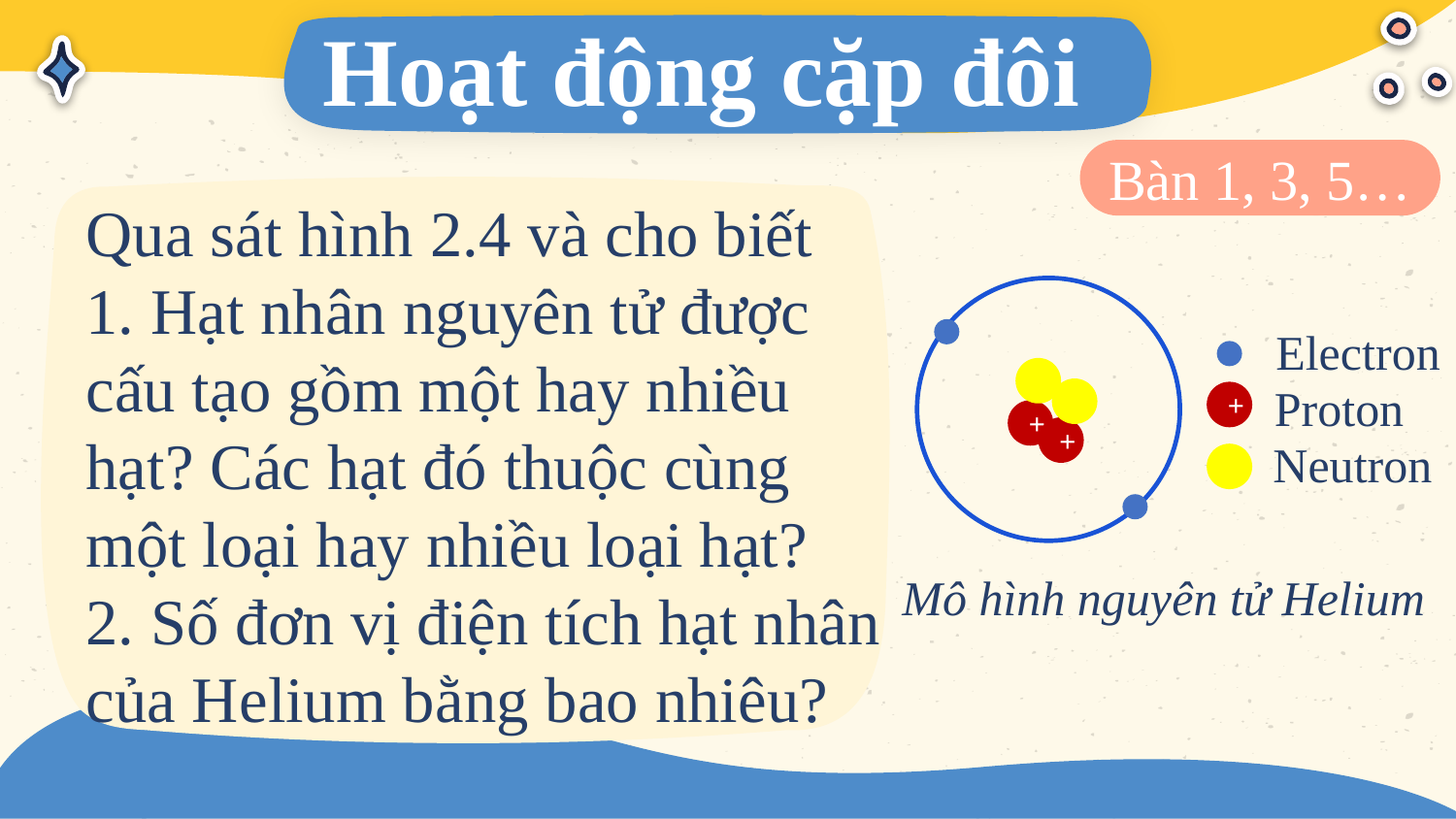

# Hoạt động cặp đôi

Bàn 1, 3, 5…

Qua sát hình 2.4 và cho biết
1. Hạt nhân nguyên tử được cấu tạo gồm một hay nhiều hạt? Các hạt đó thuộc cùng một loại hay nhiều loại hạt?
2. Số đơn vị điện tích hạt nhân của Helium bằng bao nhiêu?

+
+

Electron

Proton
+
Neutron

Mô hình nguyên tử Helium